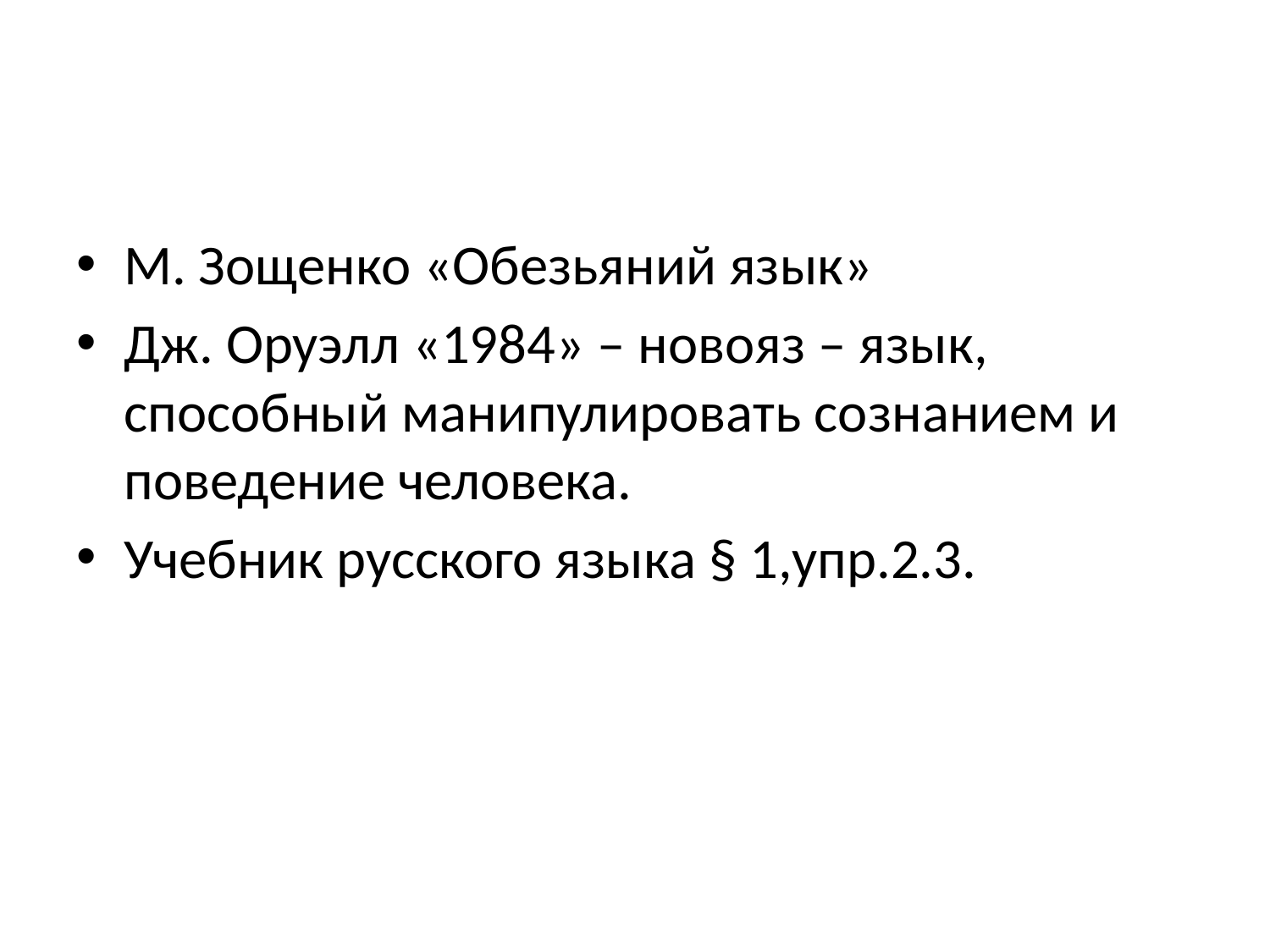

#
М. Зощенко «Обезьяний язык»
Дж. Оруэлл «1984» – новояз – язык, способный манипулировать сознанием и поведение человека.
Учебник русского языка § 1,упр.2.3.